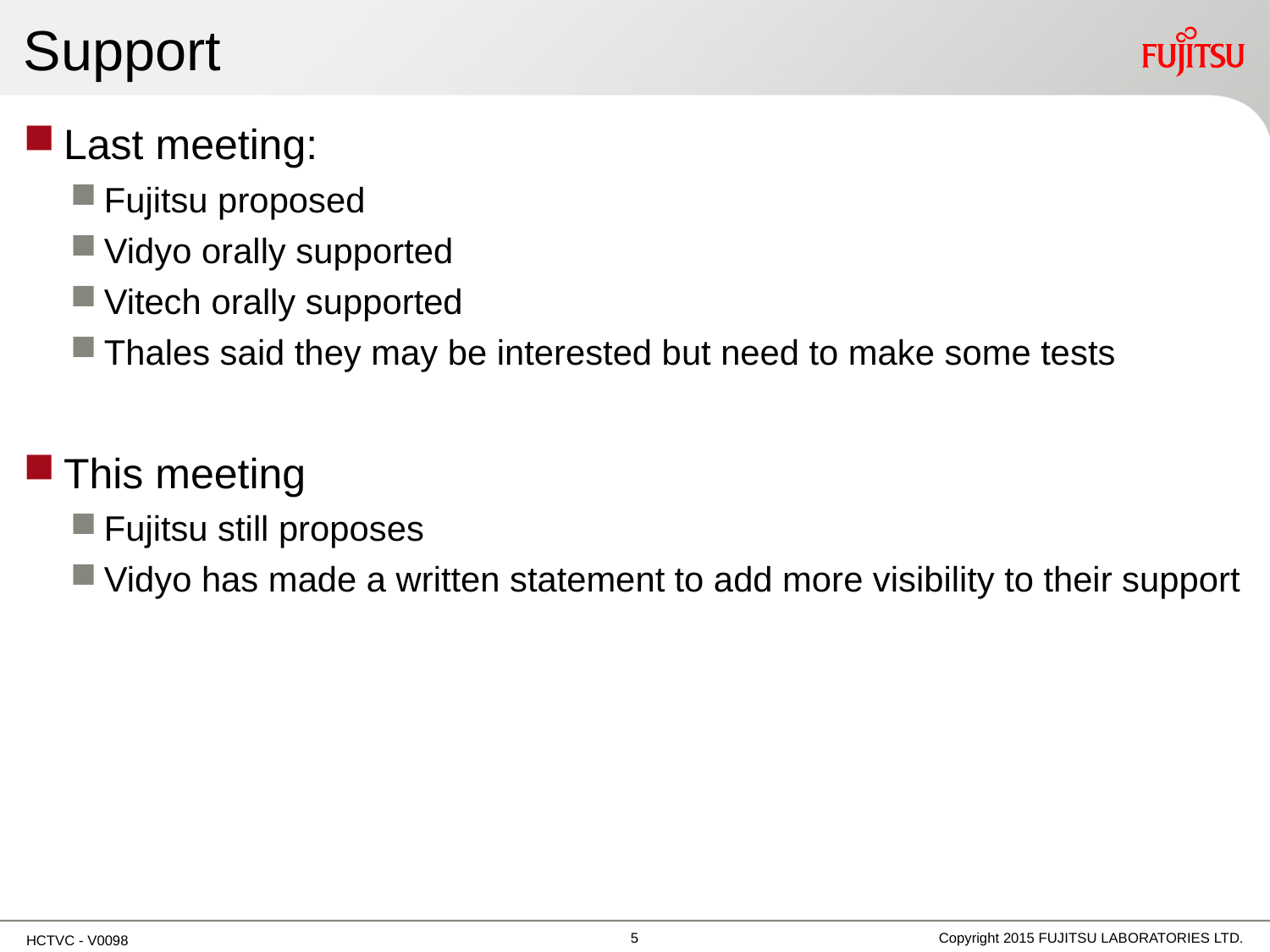

# Support
Last meeting:
Fujitsu proposed
Vidyo orally supported
Vitech orally supported
Thales said they may be interested but need to make some tests

This meeting
Fujitsu still proposes
Vidyo has made a written statement to add more visibility to their support
5
Copyright 2015 FUJITSU LABORATORIES LTD.